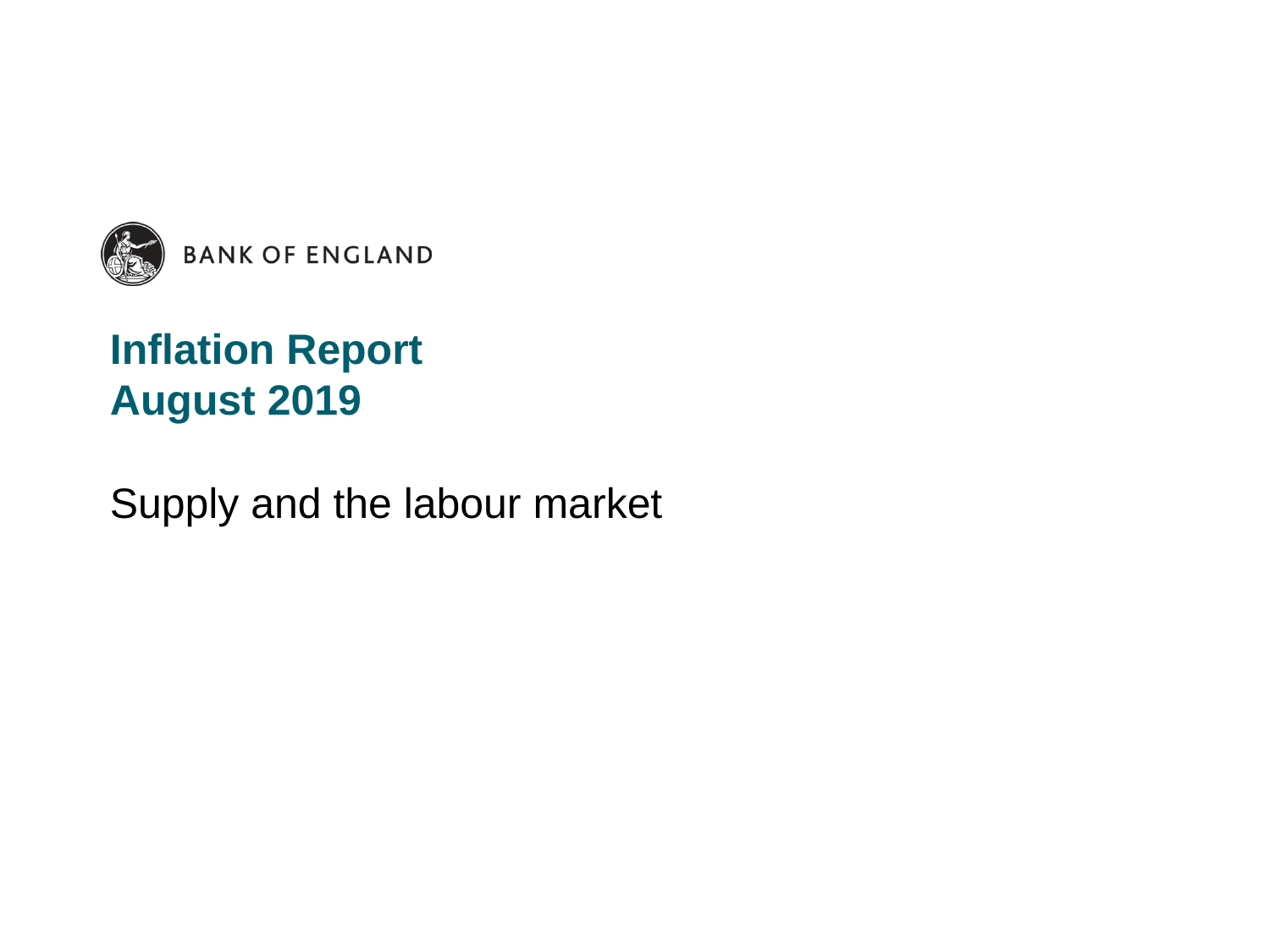

# Inflation Report August 2019
Supply and the labour market